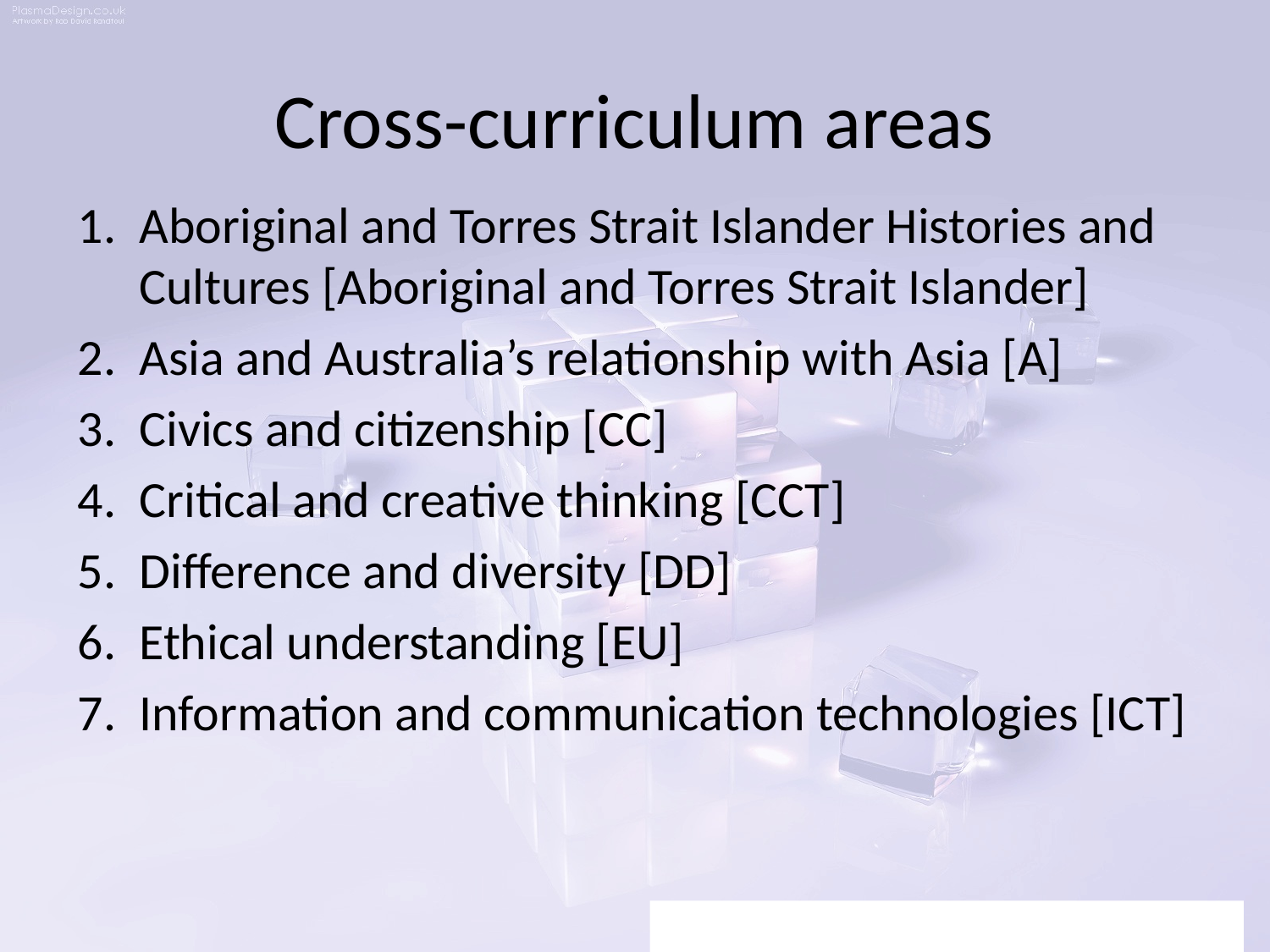

# Cross-curriculum areas
Aboriginal and Torres Strait Islander Histories and Cultures [Aboriginal and Torres Strait Islander]
Asia and Australia’s relationship with Asia [A]
Civics and citizenship [CC]
Critical and creative thinking [CCT]
Difference and diversity [DD]
Ethical understanding [EU]
Information and communication technologies [ICT]